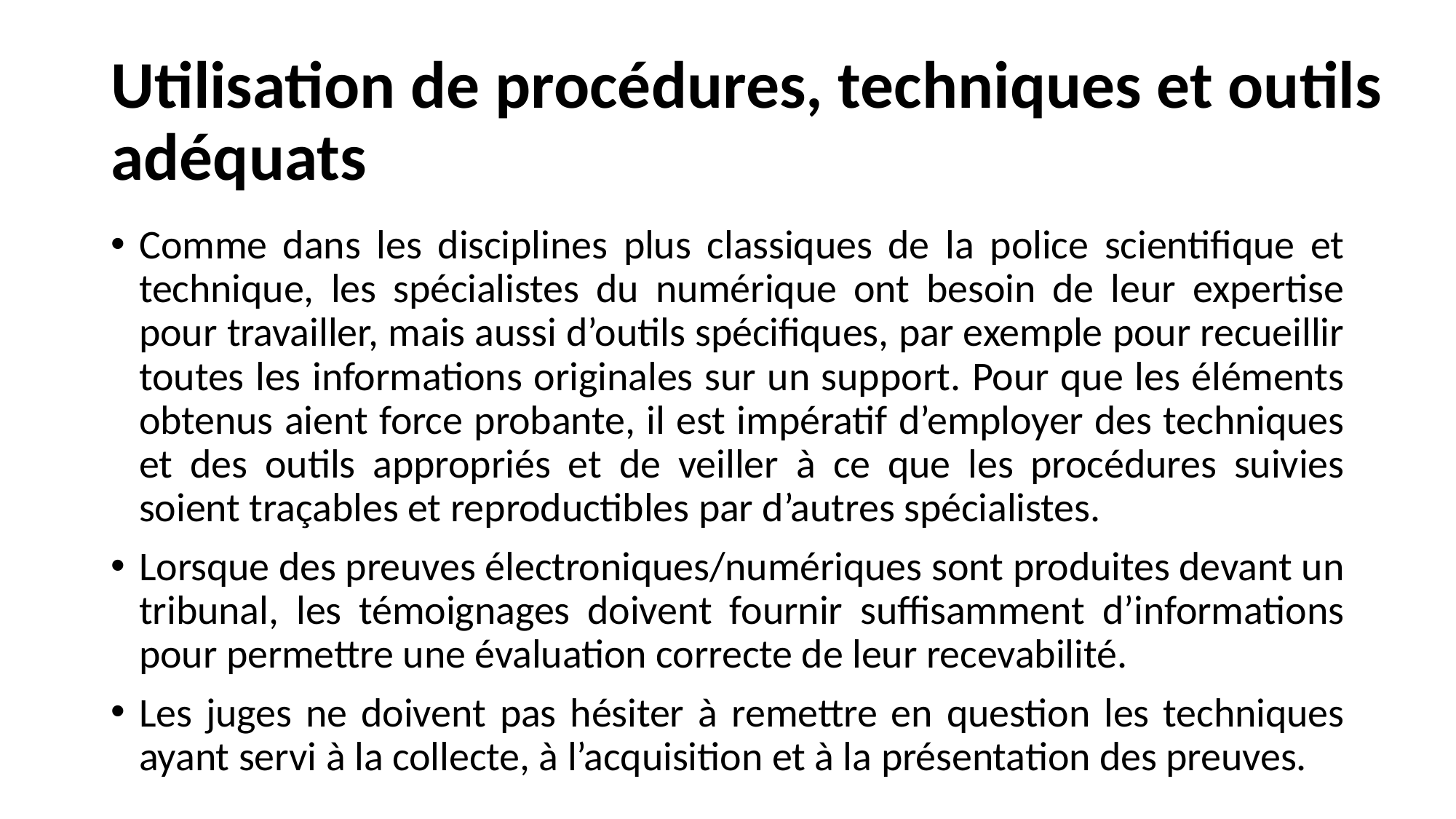

# Utilisation de procédures, techniques et outils adéquats
Comme dans les disciplines plus classiques de la police scientifique et technique, les spécialistes du numérique ont besoin de leur expertise pour travailler, mais aussi d’outils spécifiques, par exemple pour recueillir toutes les informations originales sur un support. Pour que les éléments obtenus aient force probante, il est impératif d’employer des techniques et des outils appropriés et de veiller à ce que les procédures suivies soient traçables et reproductibles par d’autres spécialistes.
Lorsque des preuves électroniques/numériques sont produites devant un tribunal, les témoignages doivent fournir suffisamment d’informations pour permettre une évaluation correcte de leur recevabilité.
Les juges ne doivent pas hésiter à remettre en question les techniques ayant servi à la collecte, à l’acquisition et à la présentation des preuves.